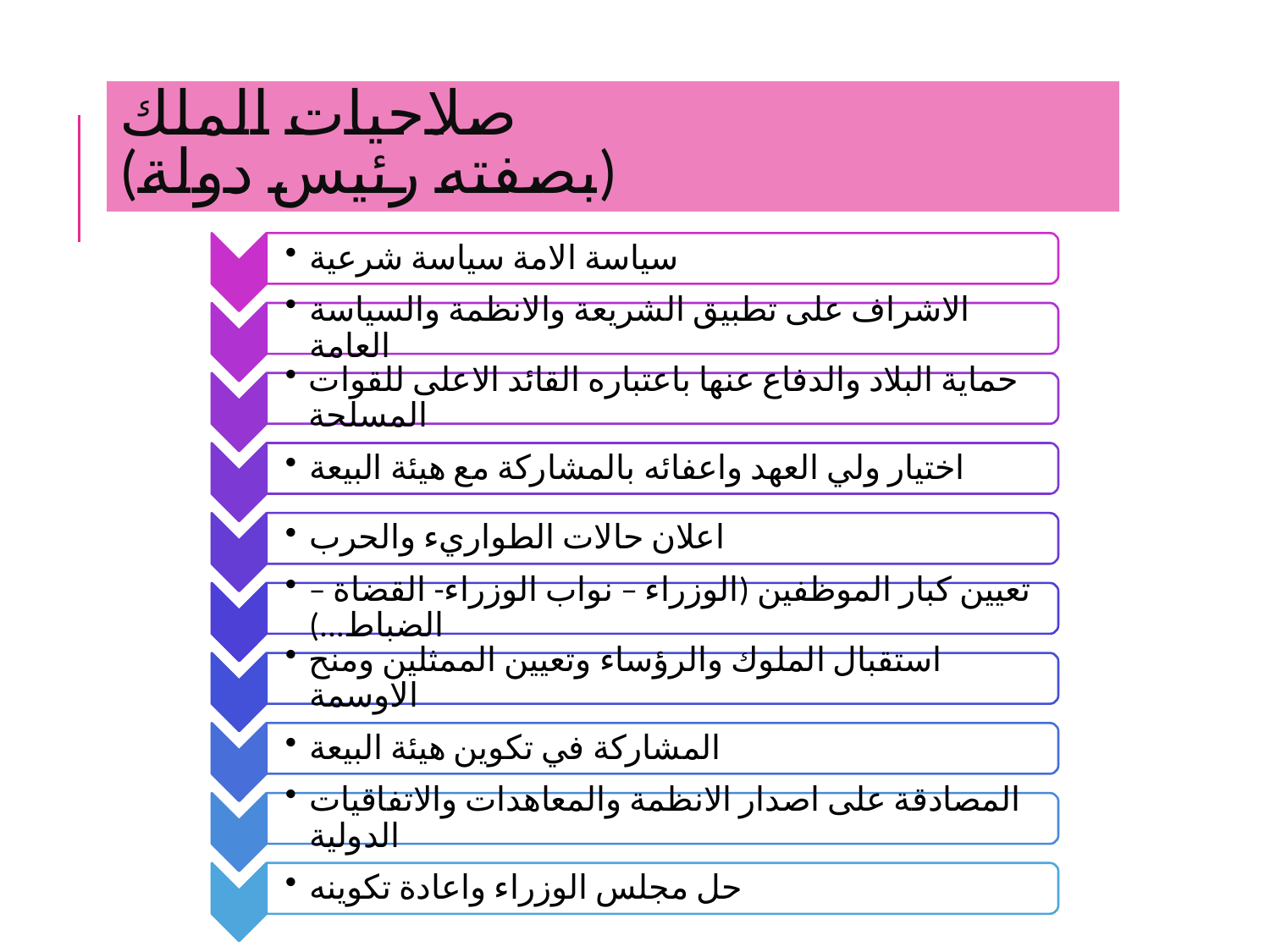

# صلاحيات الملك (بصفته رئيس دولة)

سياسة الامة سياسة شرعية

الاشراف على تطبيق الشريعة والانظمة والسياسة العامة

حماية البلاد والدفاع عنها باعتباره القائد الاعلى للقوات المسلحة

اختيار ولي العهد واعفائه بالمشاركة مع هيئة البيعة

اعلان حالات الطواريء والحرب

تعيين كبار الموظفين (الوزراء – نواب الوزراء- القضاة – الضباط...)

استقبال الملوك والرؤساء وتعيين الممثلين ومنح الاوسمة

المشاركة في تكوين هيئة البيعة

المصادقة على اصدار الانظمة والمعاهدات والاتفاقيات الدولية

حل مجلس الوزراء واعادة تكوينه